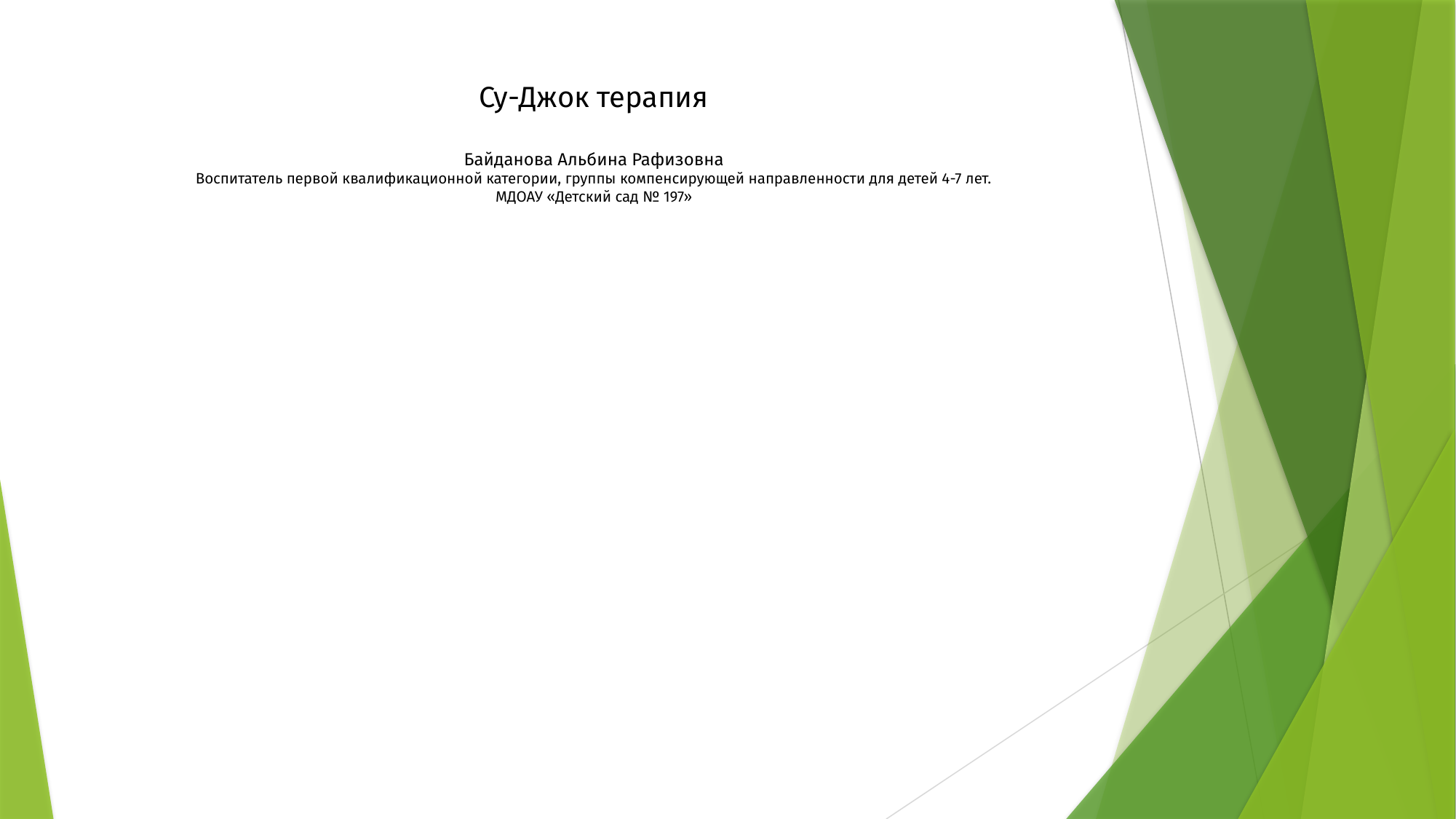

# Су-Джок терапия Байданова Альбина Рафизовна Воспитатель первой квалификационной категории, группы компенсирующей направленности для детей 4-7 лет. МДОАУ «Детский сад № 197»